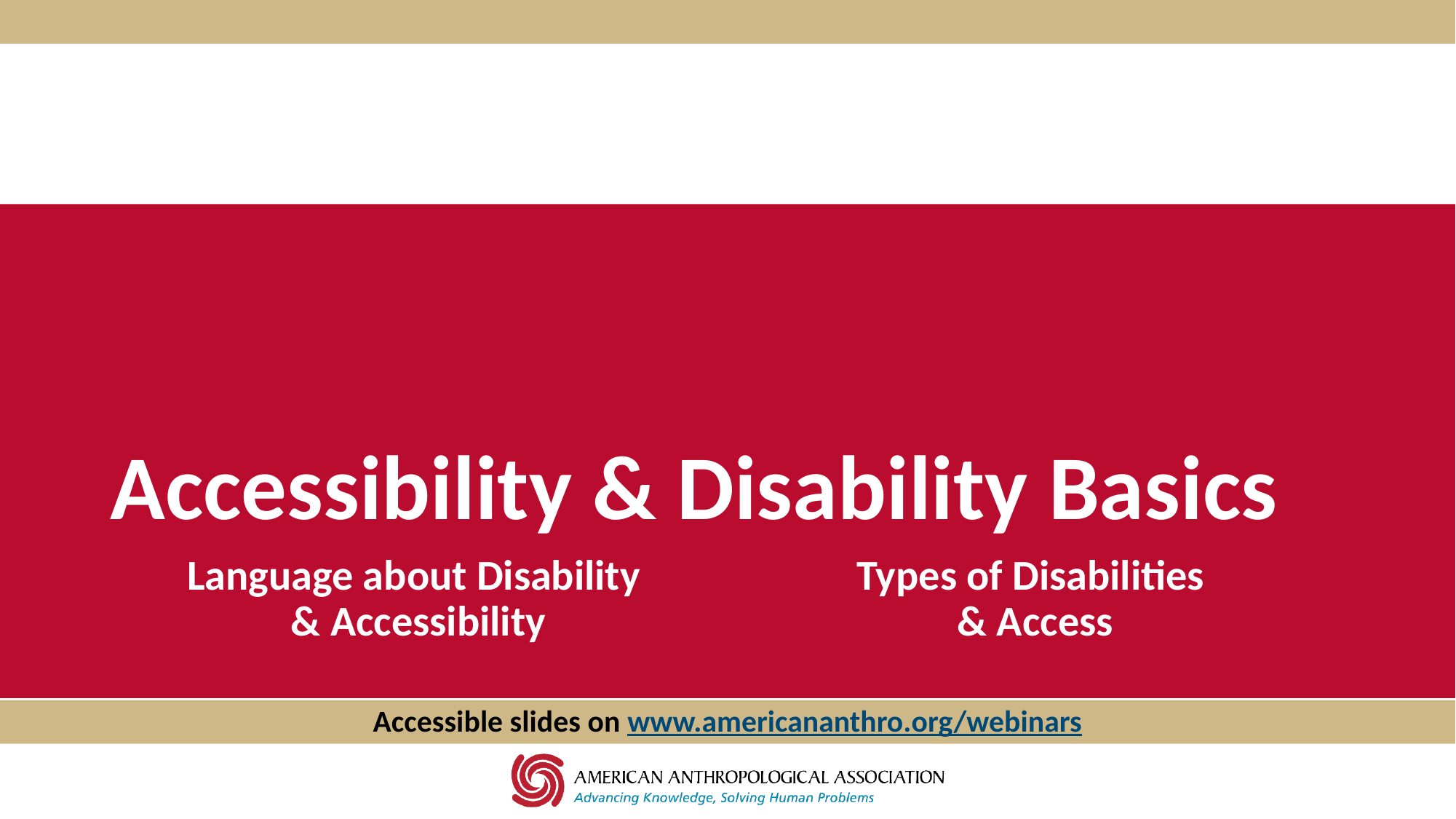

# Accessibility & Disability Basics
Language about Disability
& Accessibility

Types of Disabilities
& Access
Accessible slides on www.americananthro.org/webinars